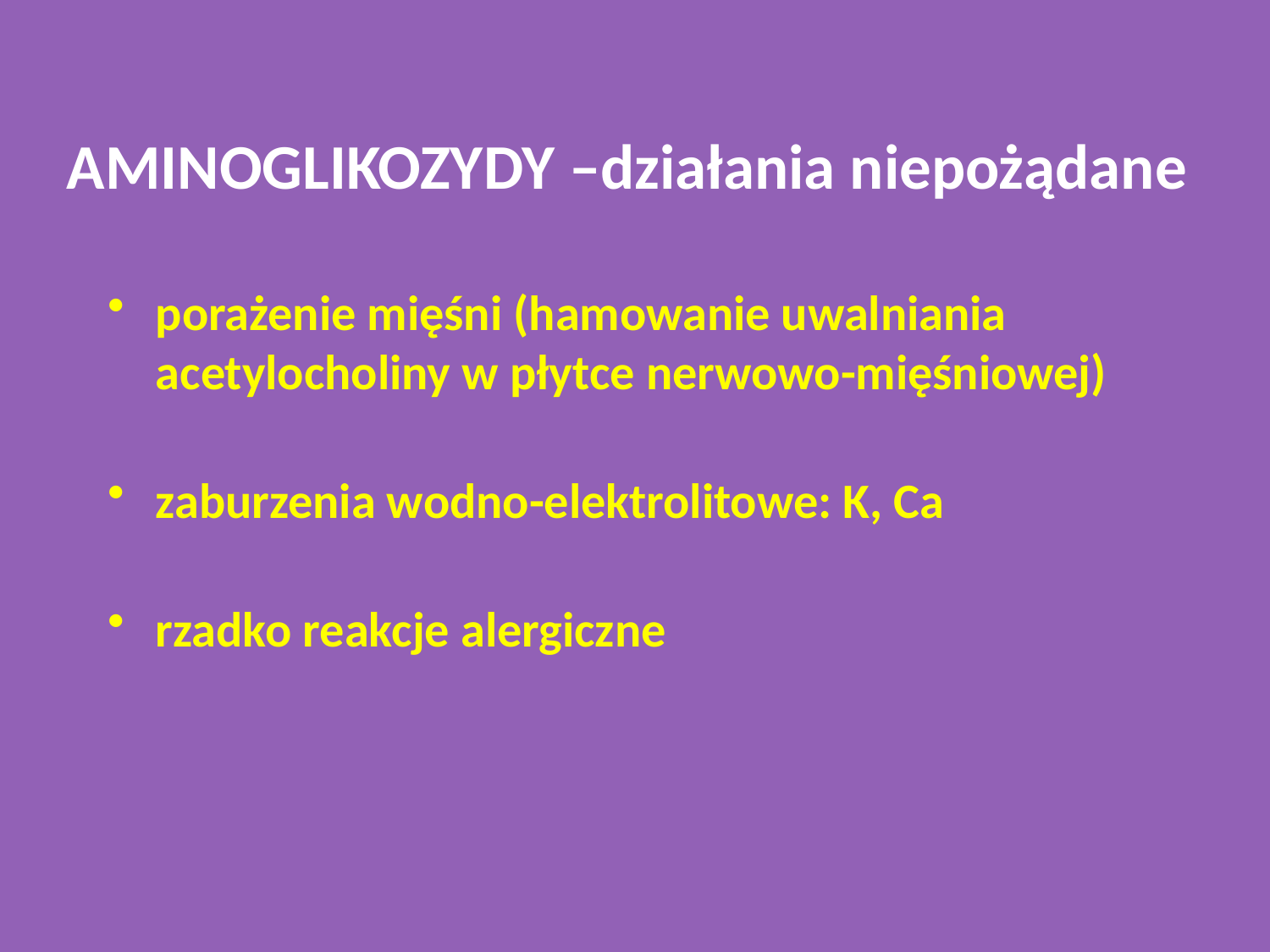

# AMINOGLIKOZYDY –działania niepożądane
porażenie mięśni (hamowanie uwalniania acetylocholiny w płytce nerwowo-mięśniowej)
zaburzenia wodno-elektrolitowe: K, Ca
rzadko reakcje alergiczne